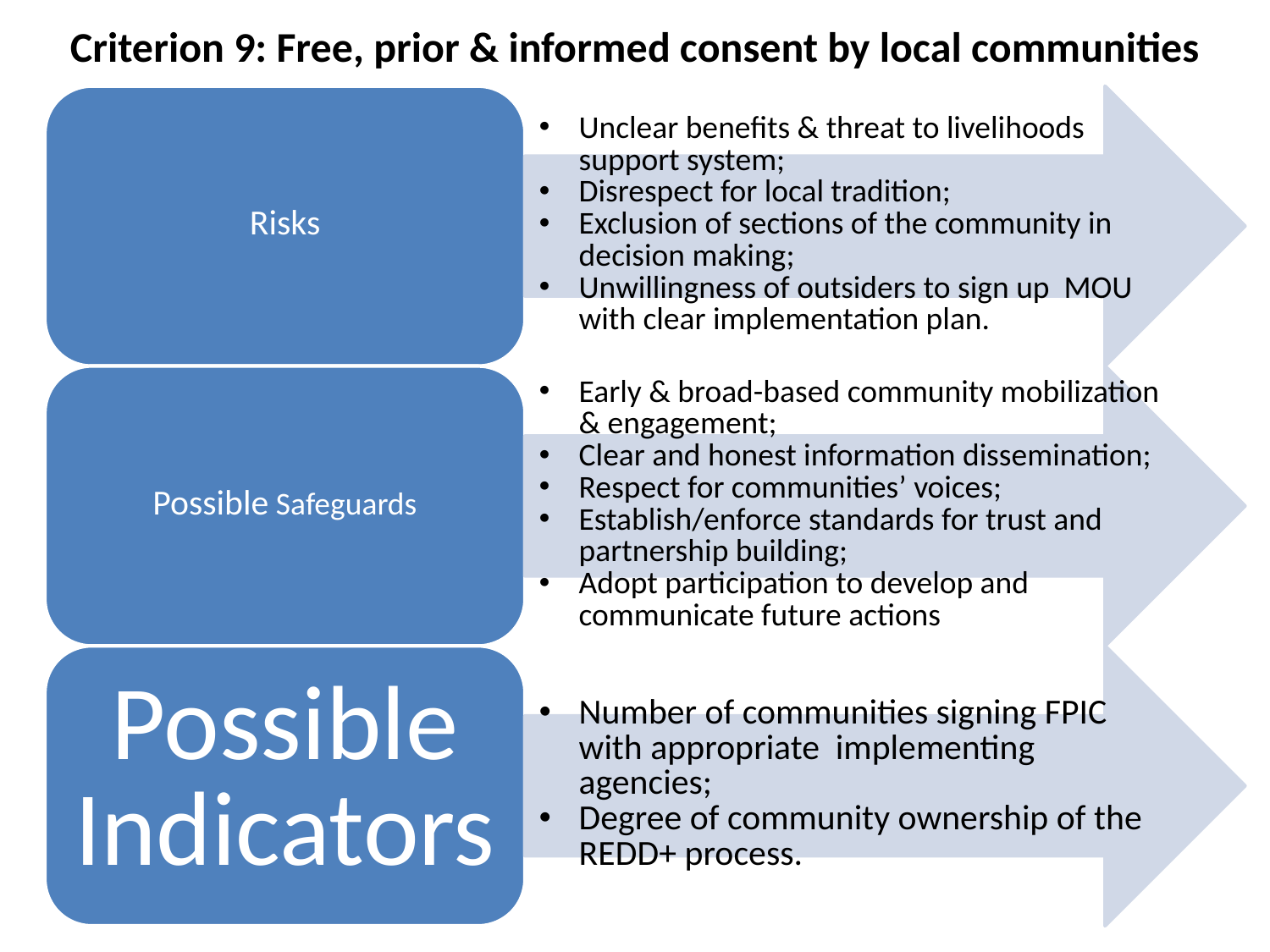

# Criterion 9: Free, prior & informed consent by local communities
Risks
Unclear benefits & threat to livelihoods support system;
Possible Safeguards
Early & broad-based community mobilization & engagement;
Possible Indicators
Number of communities signing FPIC with appropriate  implementing agencies;
Disrespect for local tradition;
Exclusion of sections of the community in decision making;
Unwillingness of outsiders to sign up  MOU with clear implementation plan.
Clear and honest information dissemination;
Respect for communities’ voices;
Establish/enforce standards for trust and partnership building;
Adopt participation to develop and communicate future actions
Degree of community ownership of the REDD+ process.